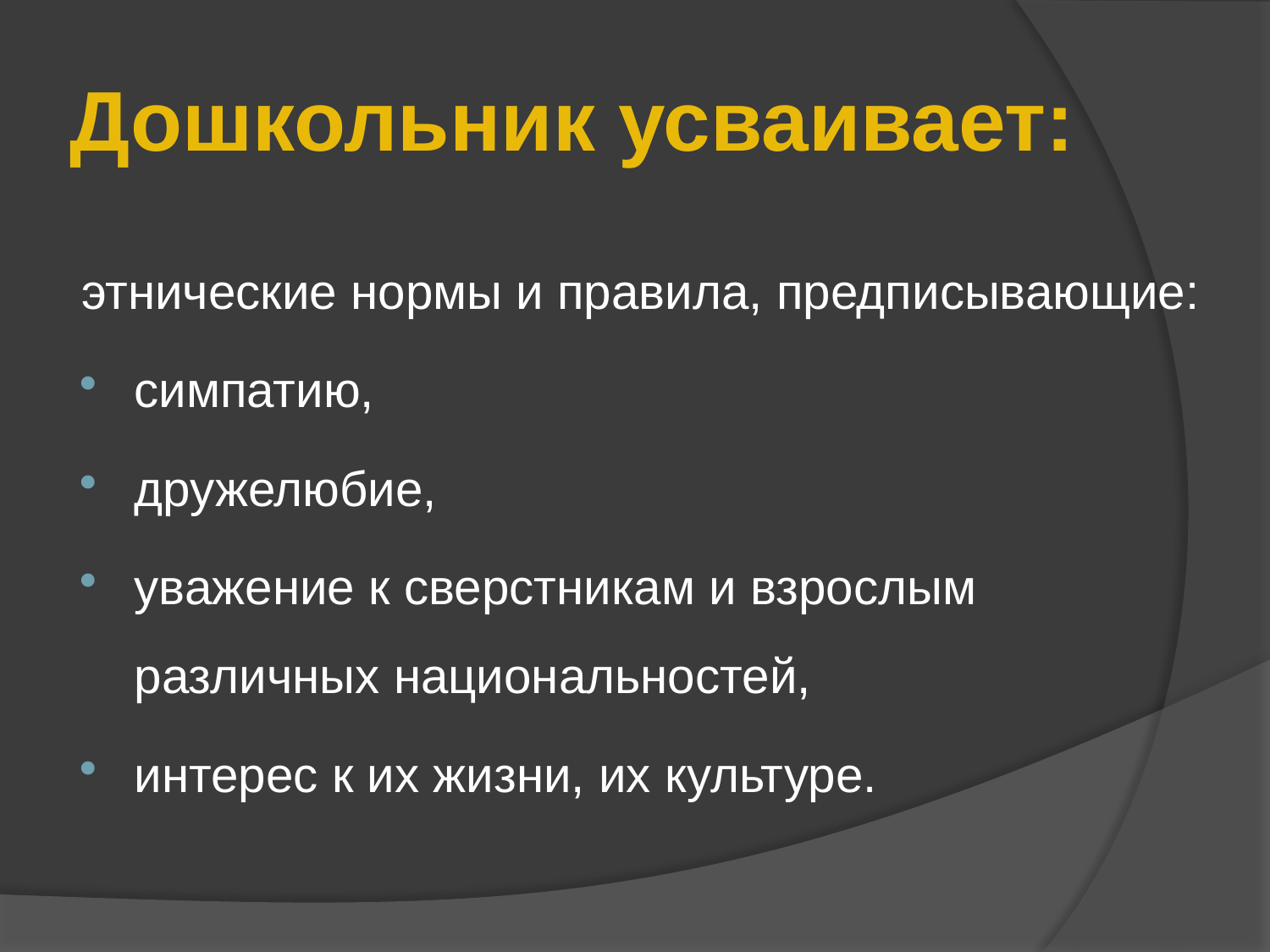

# Дошкольник усваивает:
этнические нормы и правила, предписывающие:
симпатию,
дружелюбие,
уважение к сверстникам и взрослым различных национальностей,
интерес к их жизни, их культуре.